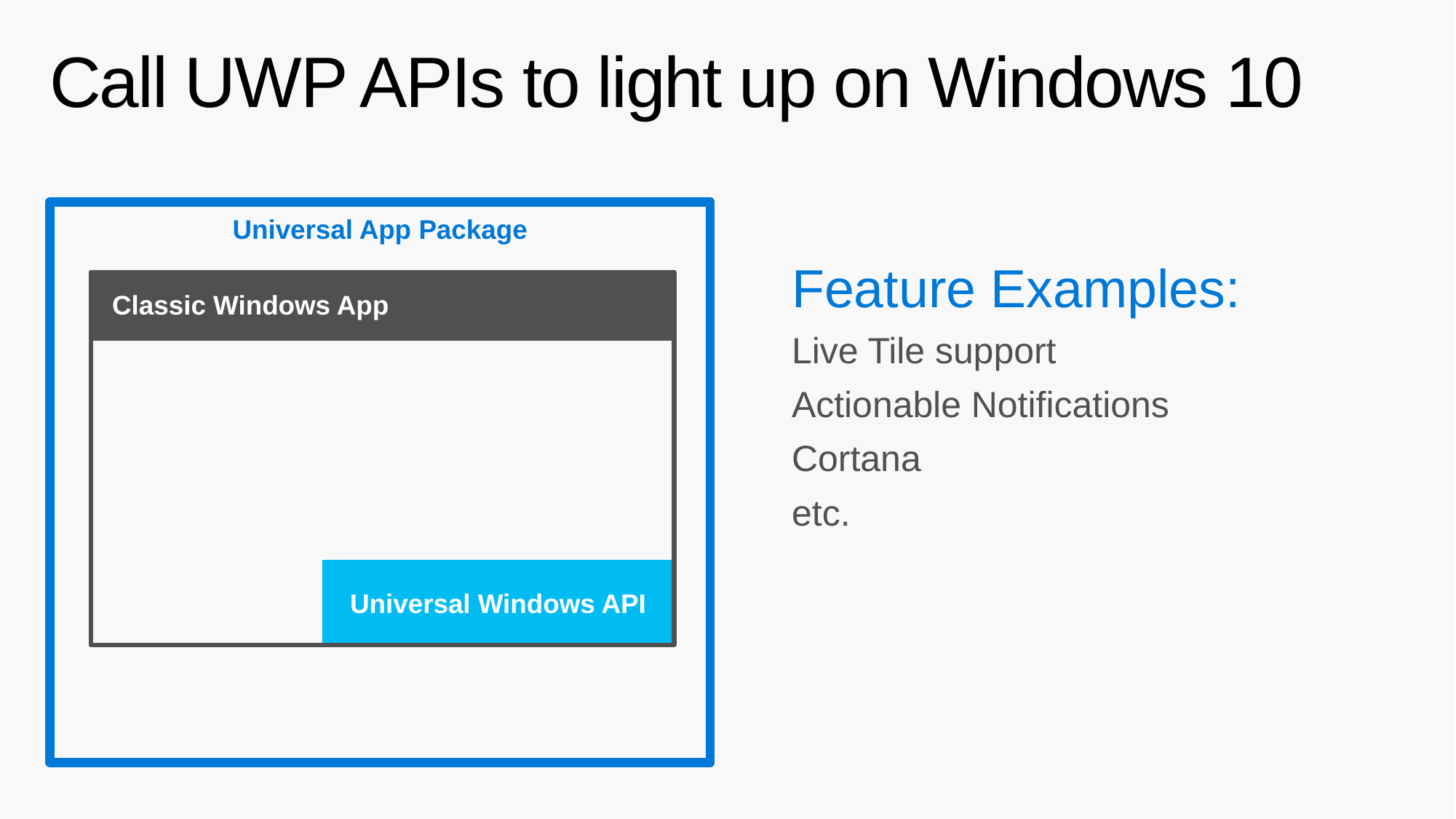

# Call UWP APIs to light up on Windows 10
Universal App Package
Feature Examples:
Live Tile support
Actionable Notifications
Cortana
etc.

Classic Windows App
Universal Windows API